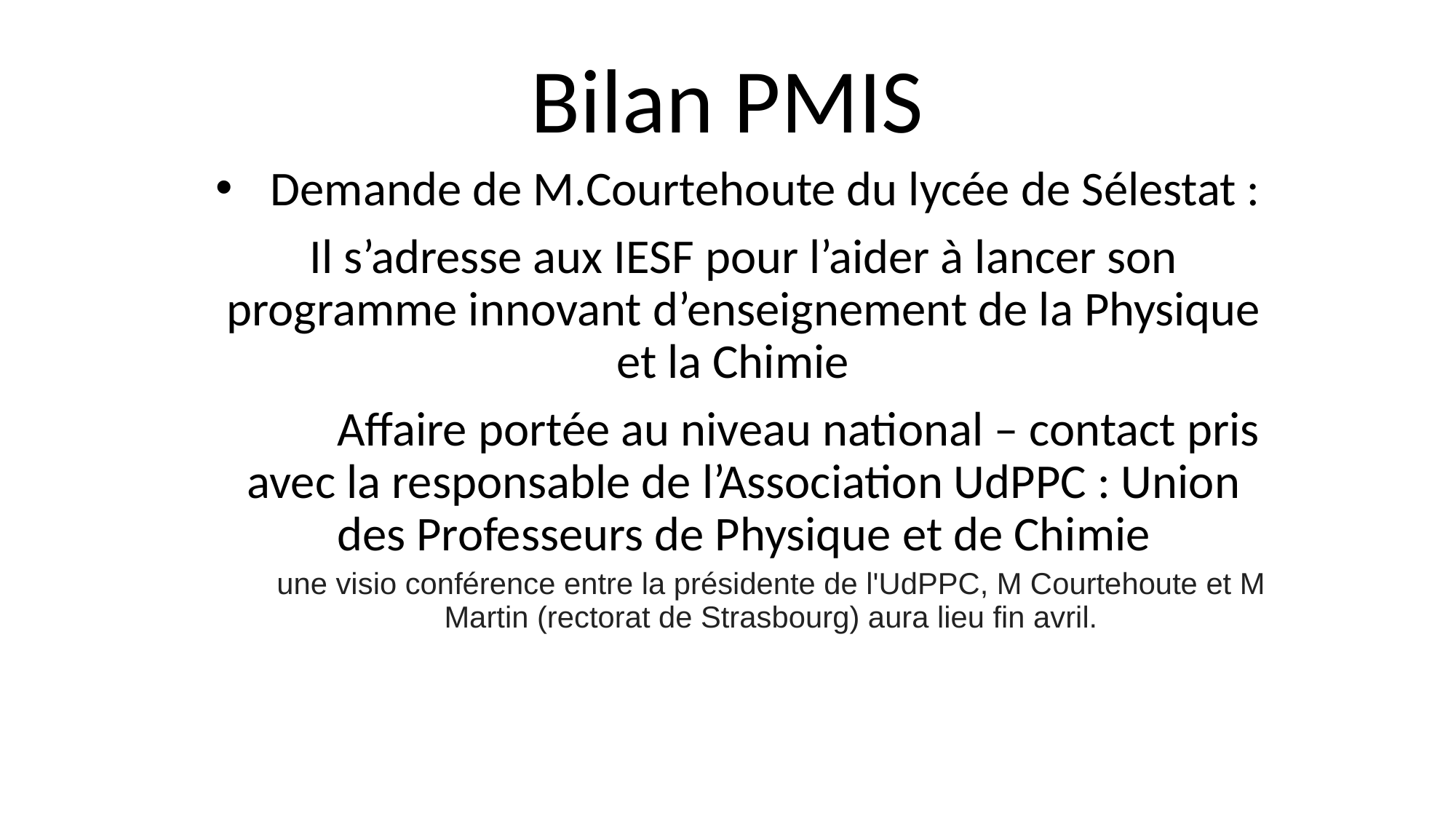

# Bilan PMIS
Demande de M.Courtehoute du lycée de Sélestat :
Il s’adresse aux IESF pour l’aider à lancer son programme innovant d’enseignement de la Physique et la Chimie
 	Affaire portée au niveau national – contact pris avec la responsable de l’Association UdPPC : Union des Professeurs de Physique et de Chimie
une visio conférence entre la présidente de l'UdPPC, M Courtehoute et M Martin (rectorat de Strasbourg) aura lieu fin avril.